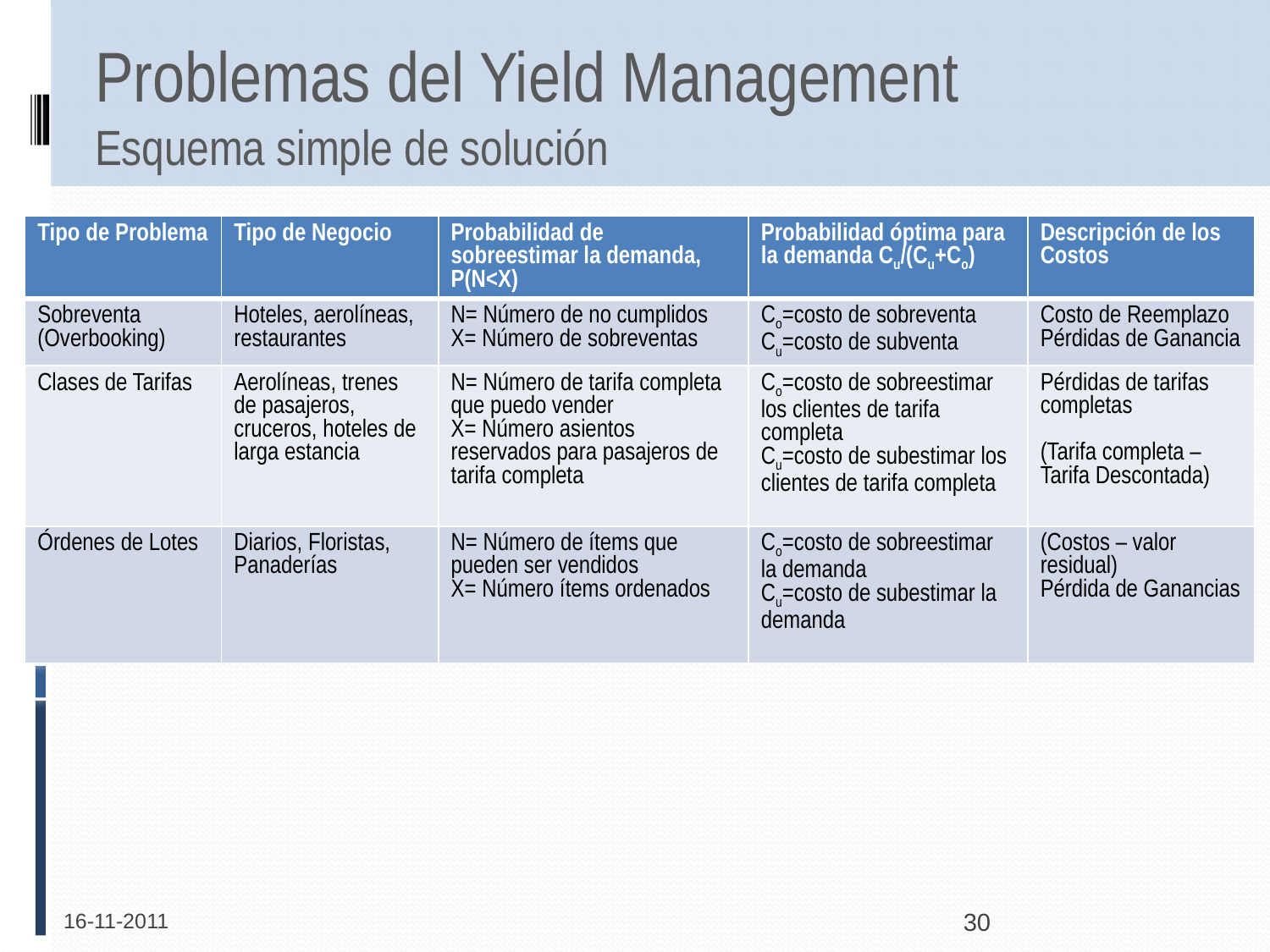

# Problemas del Yield Management Esquema simple de solución
| Tipo de Problema | Tipo de Negocio | Probabilidad de sobreestimar la demanda, P(N<X) | Probabilidad óptima para la demanda Cu/(Cu+Co) | Descripción de los Costos |
| --- | --- | --- | --- | --- |
| Sobreventa (Overbooking) | Hoteles, aerolíneas, restaurantes | N= Número de no cumplidos X= Número de sobreventas | Co=costo de sobreventa Cu=costo de subventa | Costo de Reemplazo Pérdidas de Ganancia |
| Clases de Tarifas | Aerolíneas, trenes de pasajeros, cruceros, hoteles de larga estancia | N= Número de tarifa completa que puedo vender X= Número asientos reservados para pasajeros de tarifa completa | Co=costo de sobreestimar los clientes de tarifa completa Cu=costo de subestimar los clientes de tarifa completa | Pérdidas de tarifas completas (Tarifa completa – Tarifa Descontada) |
| Órdenes de Lotes | Diarios, Floristas, Panaderías | N= Número de ítems que pueden ser vendidos X= Número ítems ordenados | Co=costo de sobreestimar la demanda Cu=costo de subestimar la demanda | (Costos – valor residual) Pérdida de Ganancias |
16-11-2011
30